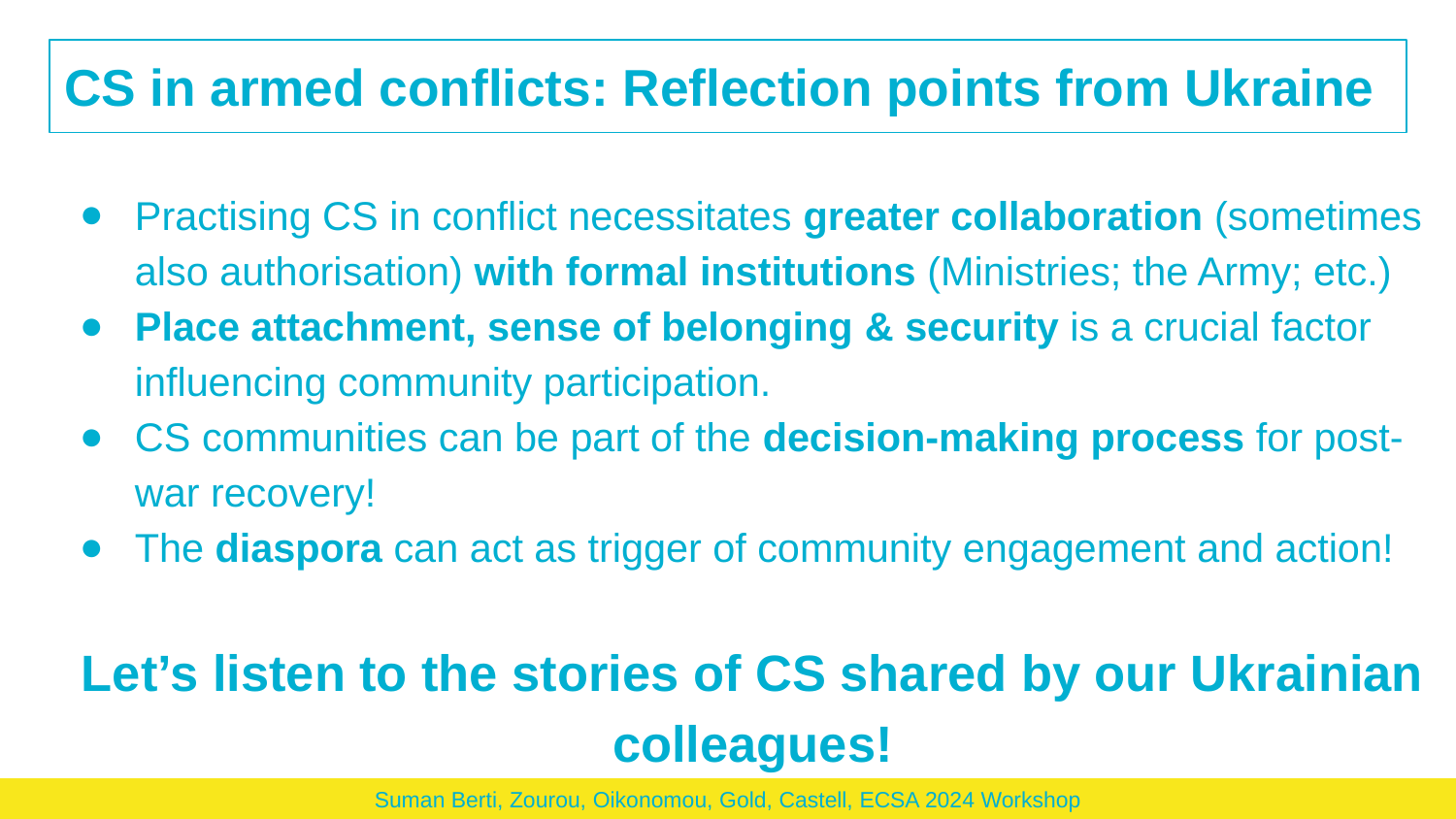

# CS in armed conflicts: Reflection points from Ukraine
Practising CS in conflict necessitates greater collaboration (sometimes also authorisation) with formal institutions (Ministries; the Army; etc.)
Place attachment, sense of belonging & security is a crucial factor influencing community participation.
CS communities can be part of the decision-making process for post-war recovery!
The diaspora can act as trigger of community engagement and action!

Let’s listen to the stories of CS shared by our Ukrainian colleagues!
Suman Berti, Zourou, Oikonomou, Gold, Castell, ECSA 2024 Workshop